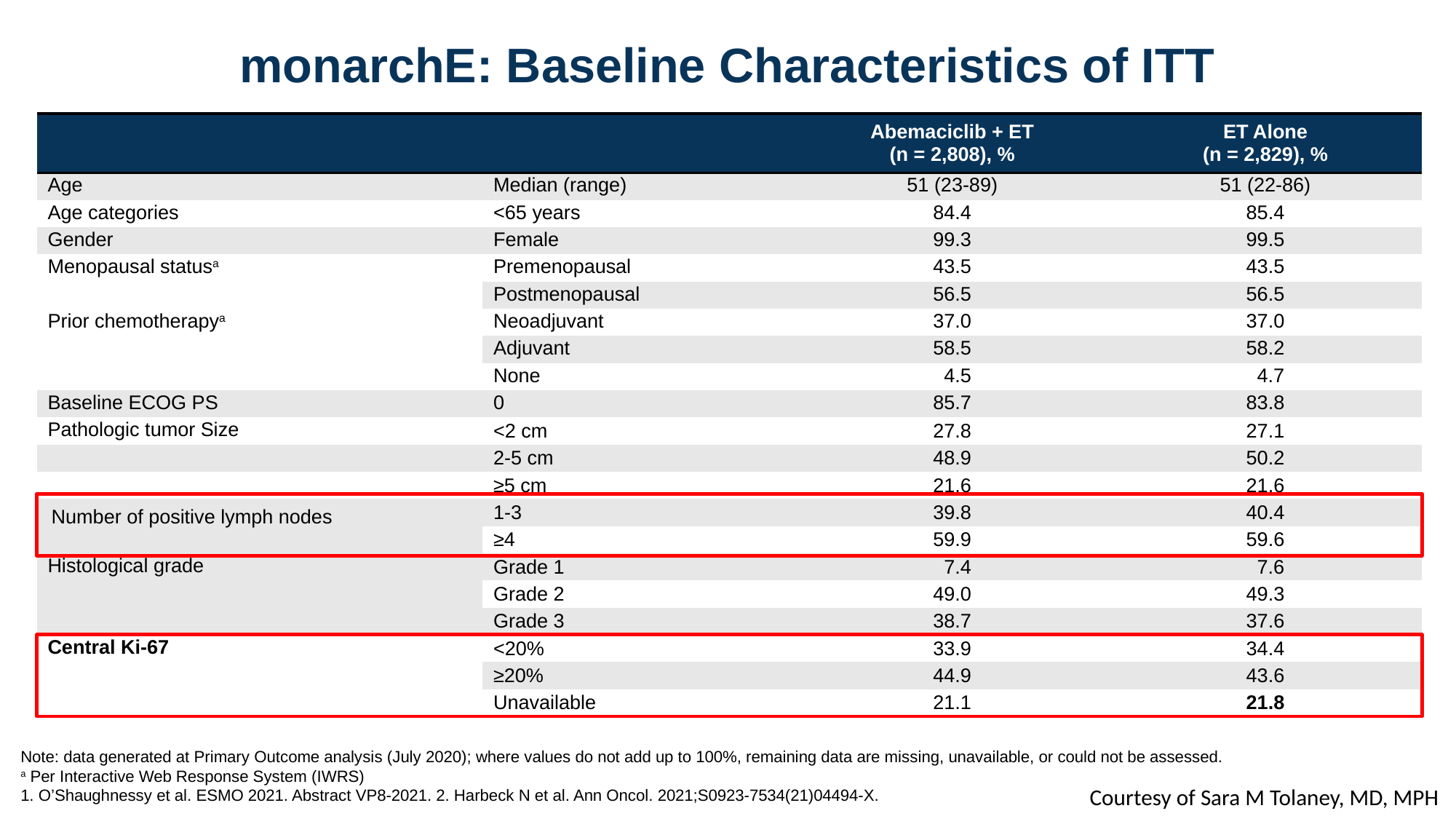

# monarchE: Baseline Characteristics of ITT
|  |  | Abemaciclib + ET (n = 2,808), % | ET Alone (n = 2,829), % |
| --- | --- | --- | --- |
| Age | Median (range) | 51 (23-89) | 51 (22-86) |
| Age categories | <65 years | 84.4 | 85.4 |
| Gender | Female | 99.3 | 99.5 |
| Menopausal statusa | Premenopausal | 43.5 | 43.5 |
|  | Postmenopausal | 56.5 | 56.5 |
| Prior chemotherapya | Neoadjuvant | 37.0 | 37.0 |
|  | Adjuvant | 58.5 | 58.2 |
|  | None | 4.5 | 4.7 |
| Baseline ECOG PS | 0 | 85.7 | 83.8 |
| Pathologic tumor Size | <2 cm | 27.8 | 27.1 |
|  | 2-5 cm | 48.9 | 50.2 |
|  | ≥5 cm | 21.6 | 21.6 |
| Number of positive lymph nodes | 1-3 | 39.8 | 40.4 |
|  | ≥4 | 59.9 | 59.6 |
| Histological grade | Grade 1 | 7.4 | 7.6 |
|  | Grade 2 | 49.0 | 49.3 |
|  | Grade 3 | 38.7 | 37.6 |
| Central Ki-67 | <20% | 33.9 | 34.4 |
|  | ≥20% | 44.9 | 43.6 |
|  | Unavailable | 21.1 | 21.8 |

Note: data generated at Primary Outcome analysis (July 2020); where values do not add up to 100%, remaining data are missing, unavailable, or could not be assessed.
a Per Interactive Web Response System (IWRS)
1. O’Shaughnessy et al. ESMO 2021. Abstract VP8-2021. 2. Harbeck N et al. Ann Oncol. 2021;S0923-7534(21)04494-X.
Courtesy of Sara M Tolaney, MD, MPH